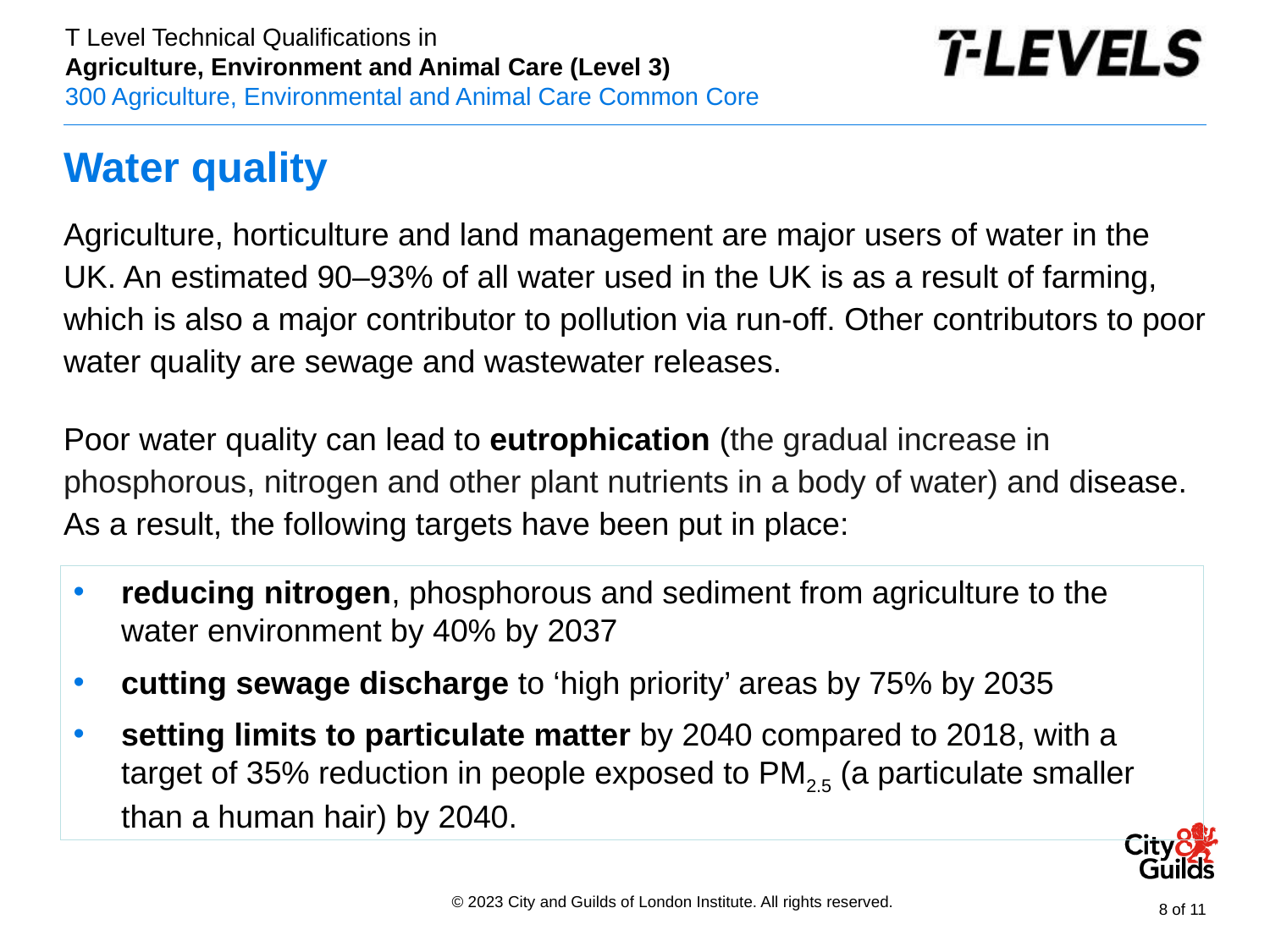

# Water quality
Agriculture, horticulture and land management are major users of water in the UK. An estimated 90–93% of all water used in the UK is as a result of farming, which is also a major contributor to pollution via run-off. Other contributors to poor water quality are sewage and wastewater releases.
Poor water quality can lead to eutrophication (the gradual increase in phosphorous, nitrogen and other plant nutrients in a body of water) and disease. As a result, the following targets have been put in place:
reducing nitrogen, phosphorous and sediment from agriculture to the water environment by 40% by 2037
cutting sewage discharge to ‘high priority’ areas by 75% by 2035
setting limits to particulate matter by 2040 compared to 2018, with a target of 35% reduction in people exposed to PM2.5 (a particulate smaller than a human hair) by 2040.